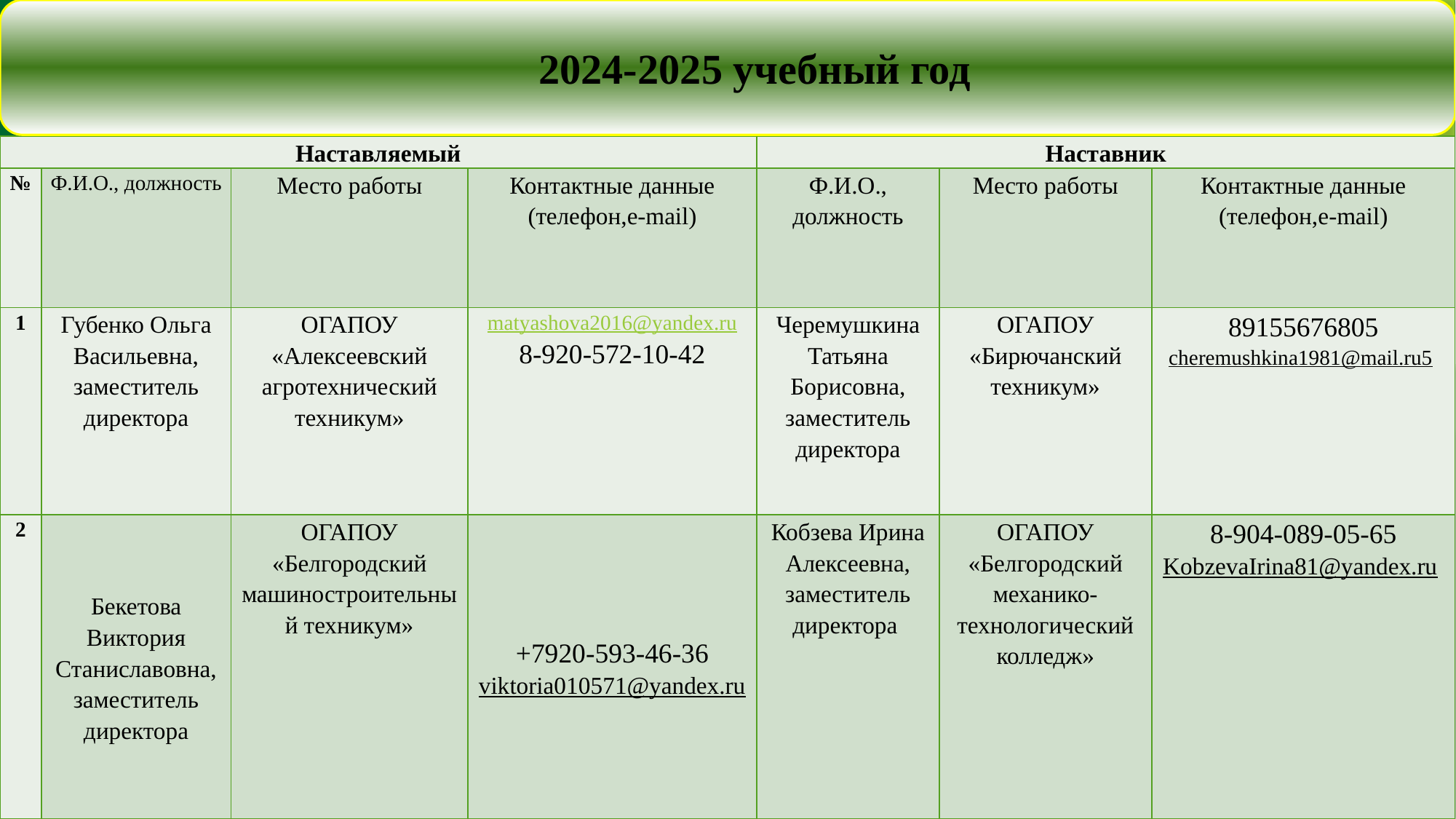

2024-2025 учебный год
| Наставляемый |  |  |  | Наставник |  |  |
| --- | --- | --- | --- | --- | --- | --- |
| № | Ф.И.О., должность | Место работы | Контактные данные (телефон,e-mail) | Ф.И.О., должность | Место работы | Контактные данные (телефон,e-mail) |
| 1 | Губенко Ольга Васильевна, заместитель директора | ОГАПОУ «Алексеевский агротехнический техникум» | matyashova2016@yandex.ru 8-920-572-10-42 | Черемушкина Татьяна Борисовна, заместитель директора | ОГАПОУ «Бирючанский техникум» | 89155676805 cheremushkina1981@mail.ru5 |
| 2 | Бекетова Виктория Станиславовна, заместитель директора | ОГАПОУ «Белгородский машиностроительный техникум» | +7920-593-46-36 viktoria010571@yandex.ru | Кобзева Ирина Алексеевна, заместитель директора | ОГАПОУ «Белгородский механико-технологический колледж» | 8-904-089-05-65 KobzevaIrina81@yandex.ru |